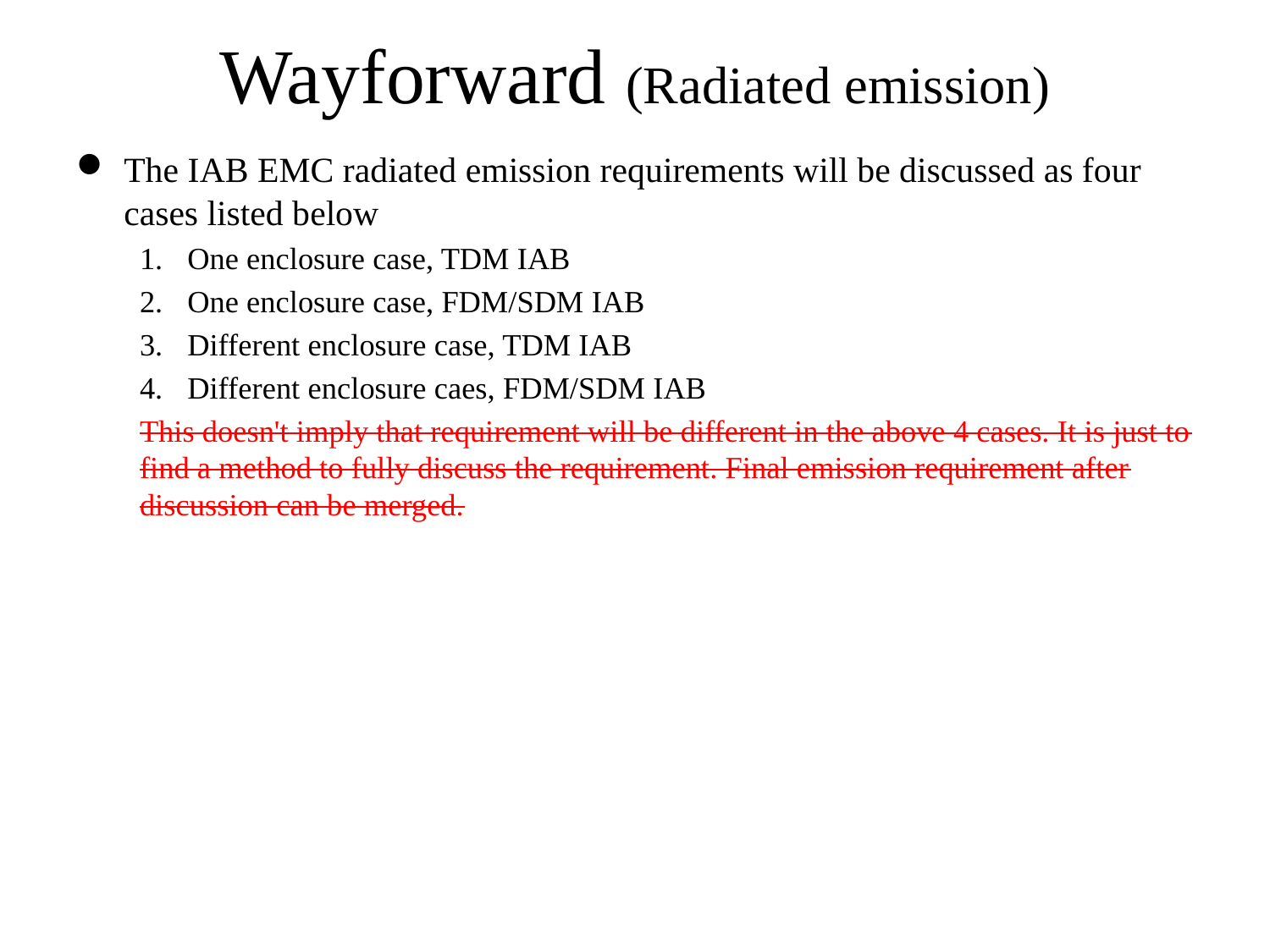

# Wayforward (Radiated emission)
The IAB EMC radiated emission requirements will be discussed as four cases listed below
One enclosure case, TDM IAB
One enclosure case, FDM/SDM IAB
Different enclosure case, TDM IAB
Different enclosure caes, FDM/SDM IAB
This doesn't imply that requirement will be different in the above 4 cases. It is just to find a method to fully discuss the requirement. Final emission requirement after discussion can be merged.